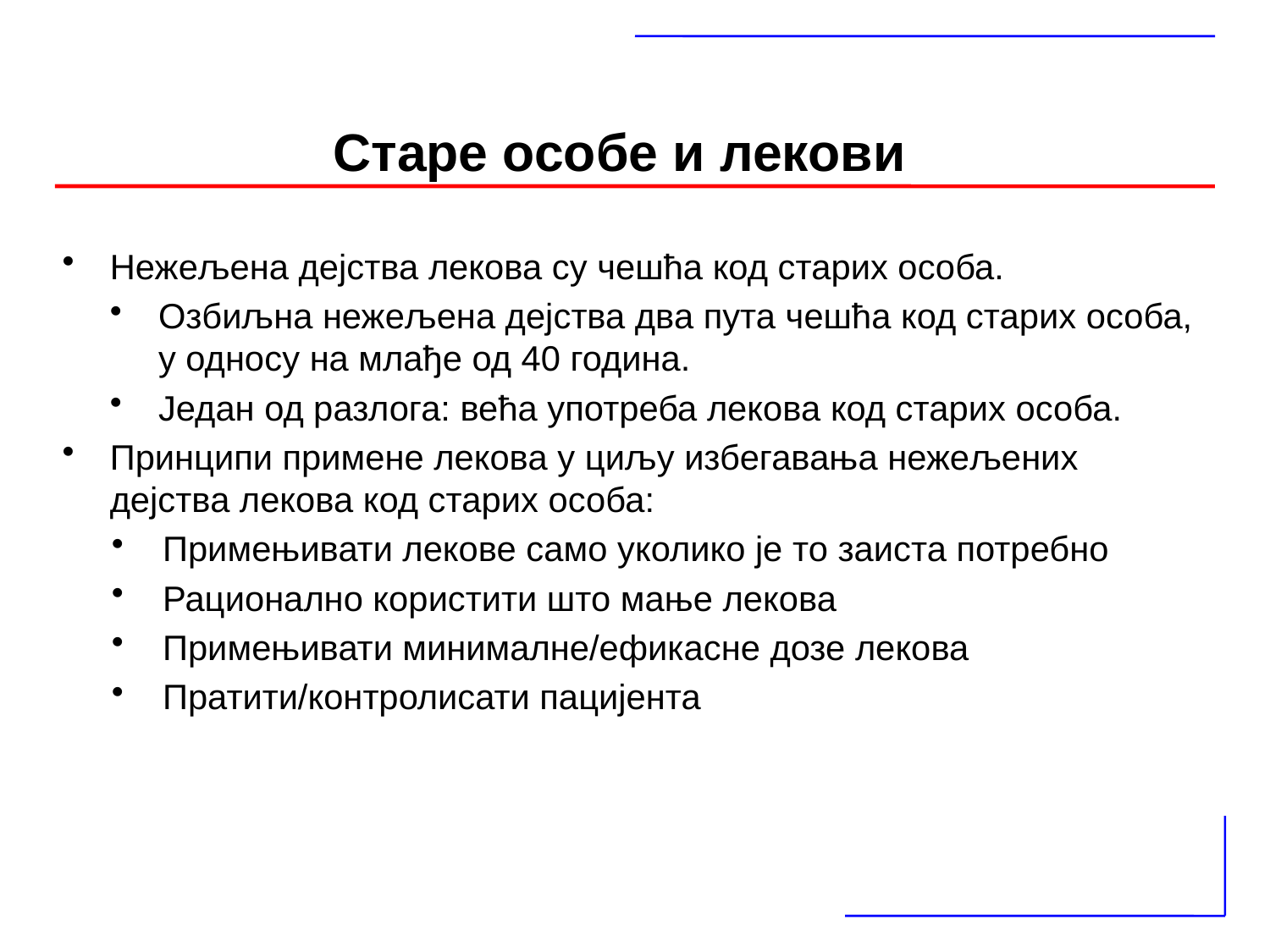

Старе особе и лекови
Нежељена дејства лекова су чешћа код старих особа.
Озбиљна нежељена дејства два пута чешћа код старих особа, у односу на млађе од 40 година.
Један од разлога: већа употреба лекова код старих особа.
Принципи примене лекова у циљу избегавања нежељених дејства лекова код старих особа:
Примењивати лекове само уколико је то заиста потребно
Рационално користити што мање лекова
Примењивати минималне/ефикасне дозе лекова
Пратити/контролисати пацијента